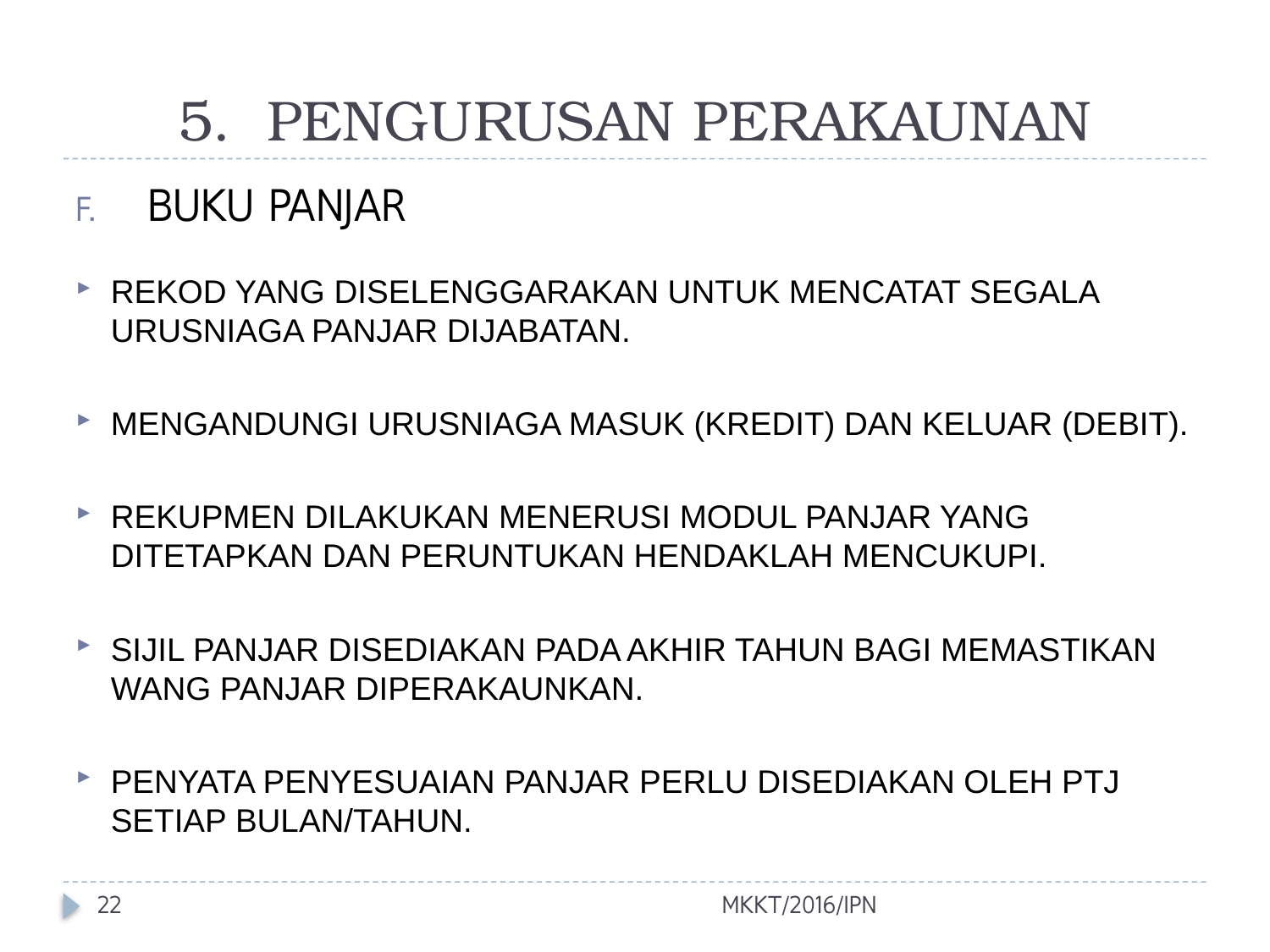

# 5.  PENGURUSAN PERAKAUNAN
BUKU PANJAR
REKOD YANG DISELENGGARAKAN UNTUK MENCATAT SEGALA URUSNIAGA PANJAR DIJABATAN.

MENGANDUNGI URUSNIAGA MASUK (KREDIT) DAN KELUAR (DEBIT).

REKUPMEN DILAKUKAN MENERUSI MODUL PANJAR YANG DITETAPKAN DAN PERUNTUKAN HENDAKLAH MENCUKUPI.

SIJIL PANJAR DISEDIAKAN PADA AKHIR TAHUN BAGI MEMASTIKAN WANG PANJAR DIPERAKAUNKAN.

PENYATA PENYESUAIAN PANJAR PERLU DISEDIAKAN OLEH PTJ SETIAP BULAN/TAHUN.

22
MKKT/2016/IPN